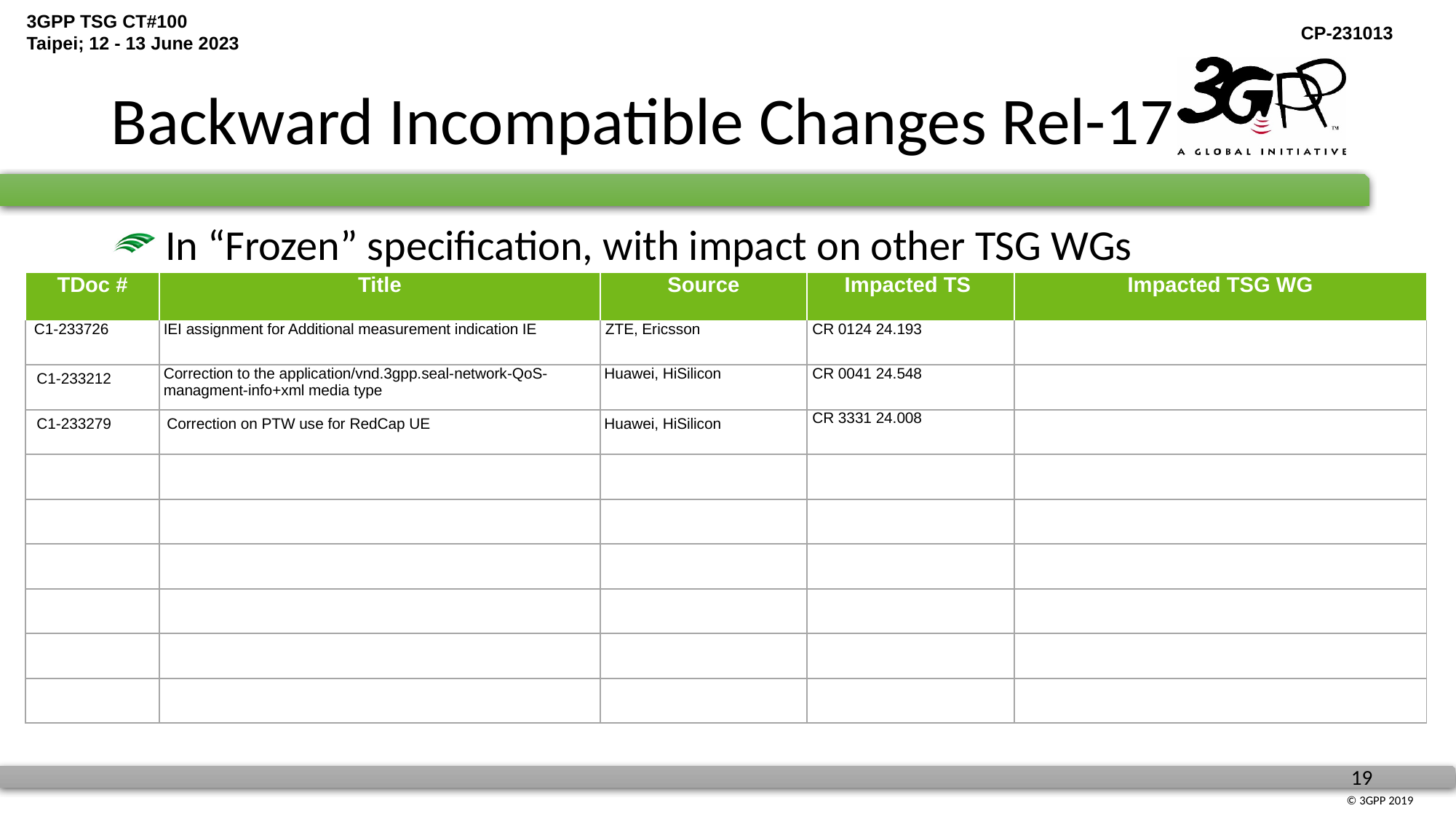

# Backward Incompatible Changes Rel-17
 In “Frozen” specification, with impact on other TSG WGs
| TDoc # | Title | Source | Impacted TS | Impacted TSG WG |
| --- | --- | --- | --- | --- |
| C1-233726 | IEI assignment for Additional measurement indication IE | ZTE, Ericsson | CR 0124 24.193 |  |
| C1-233212 | Correction to the application/vnd.3gpp.seal-network-QoS-managment-info+xml media type | Huawei, HiSilicon | CR 0041 24.548 |  |
| C1-233279 | Correction on PTW use for RedCap UE | Huawei, HiSilicon | CR 3331 24.008 |  |
|  |  |  |  |  |
|  |  |  |  |  |
|  |  |  |  |  |
|  |  |  |  |  |
|  |  |  |  |  |
|  |  |  |  |  |